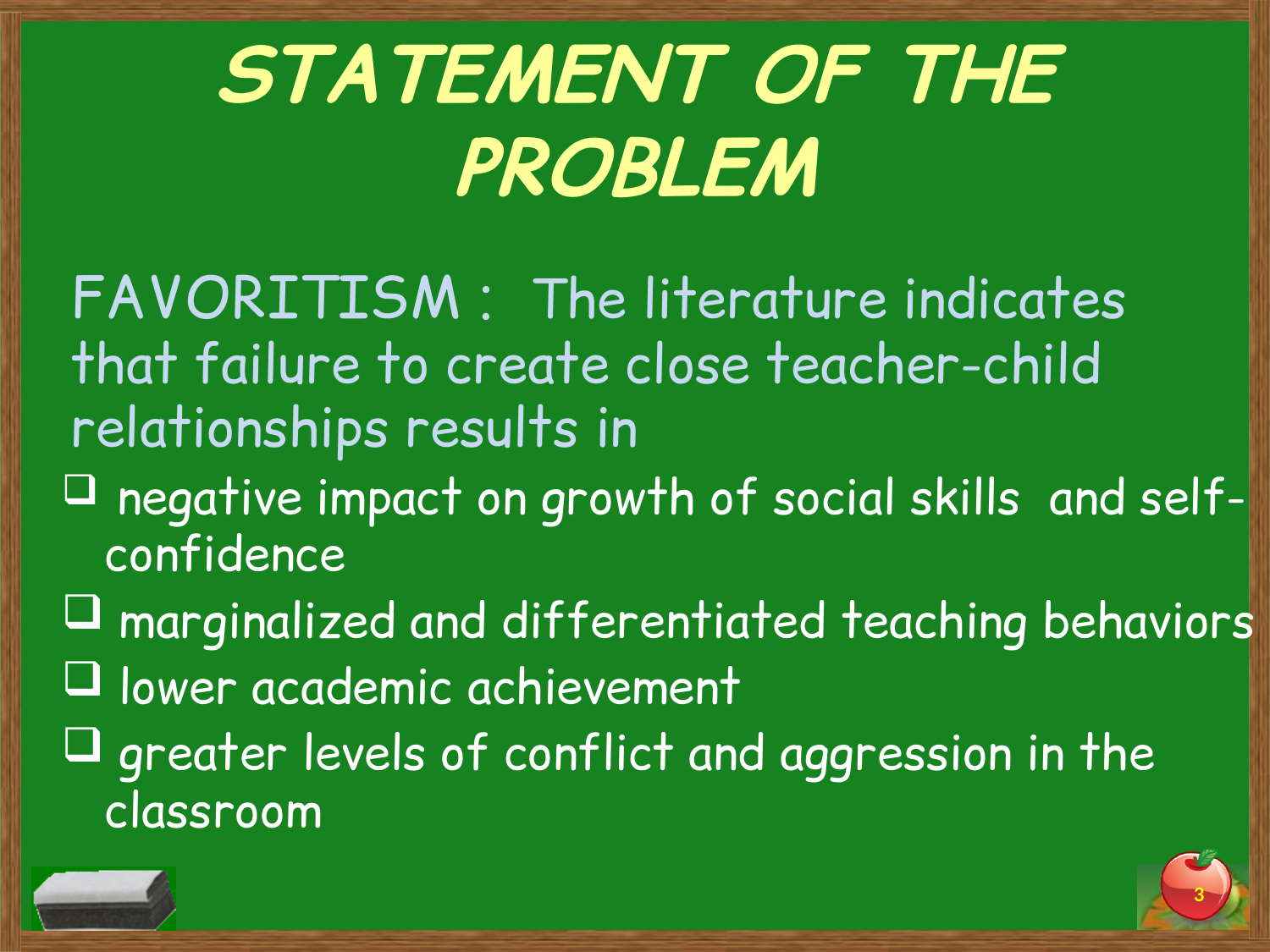

# STATEMENT OF THE PROBLEM
FAVORITISM :  The literature indicates  that failure to create close teacher-child relationships results in
 negative impact on growth of social skills  and self-confidence
 marginalized and differentiated teaching behaviors
 lower academic achievement
 greater levels of conflict and aggression in the classroom

3